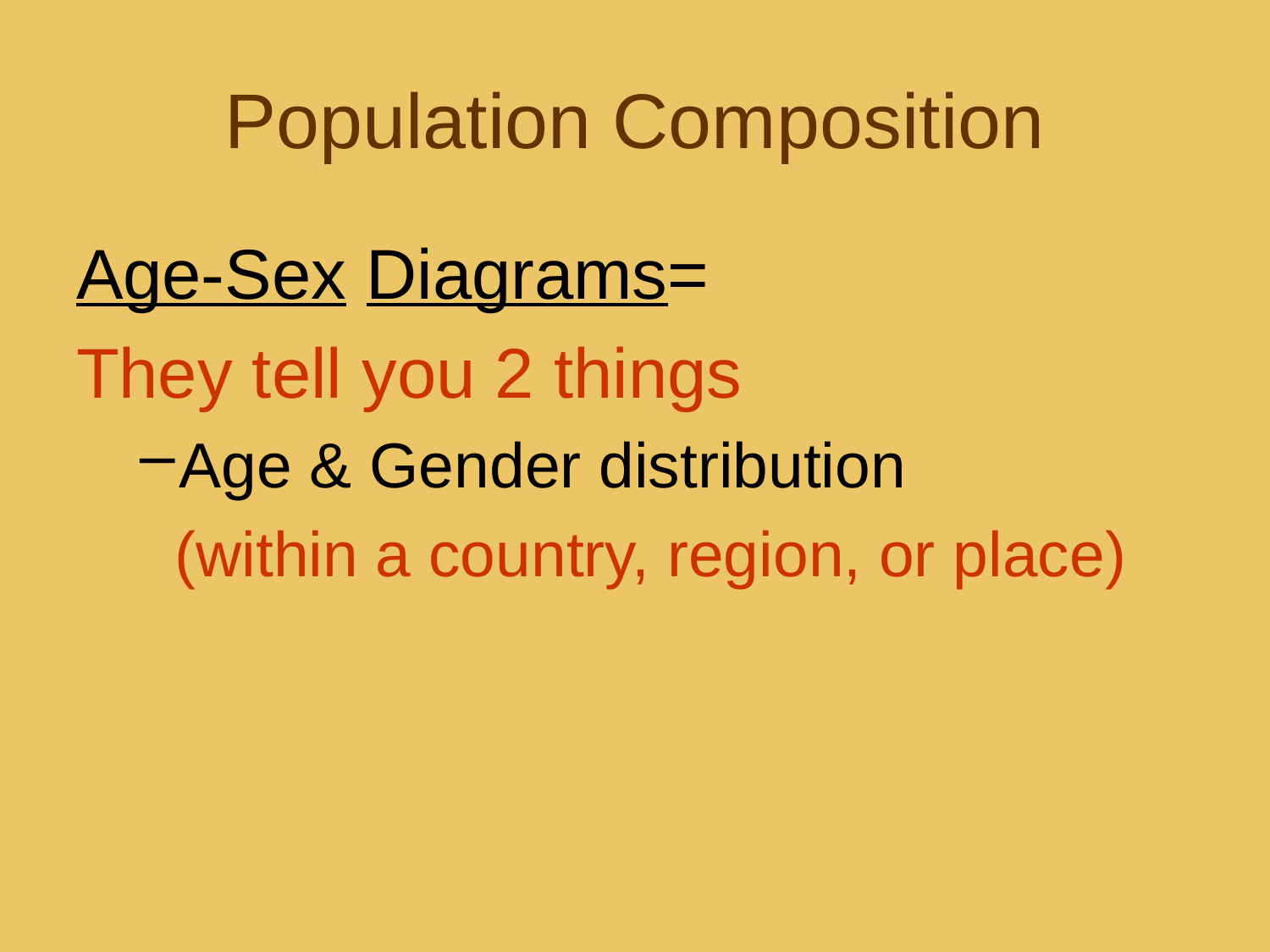

# Population Composition
Age-Sex Diagrams=
They tell you 2 things
Age & Gender distribution
  (within a country, region, or place)